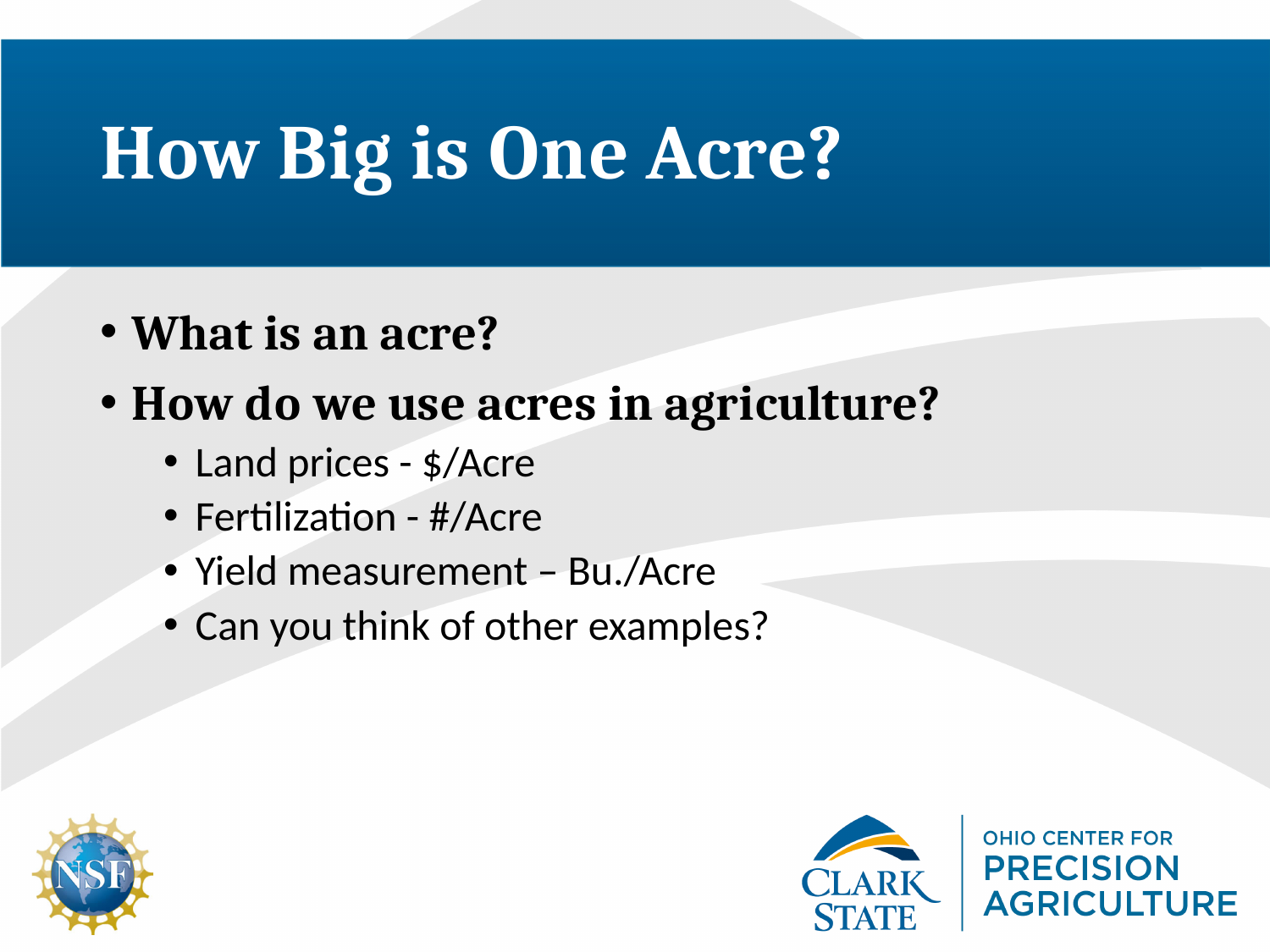

# How Big is One Acre?
What is an acre?
How do we use acres in agriculture?
Land prices - $/Acre
Fertilization - #/Acre
Yield measurement – Bu./Acre
Can you think of other examples?